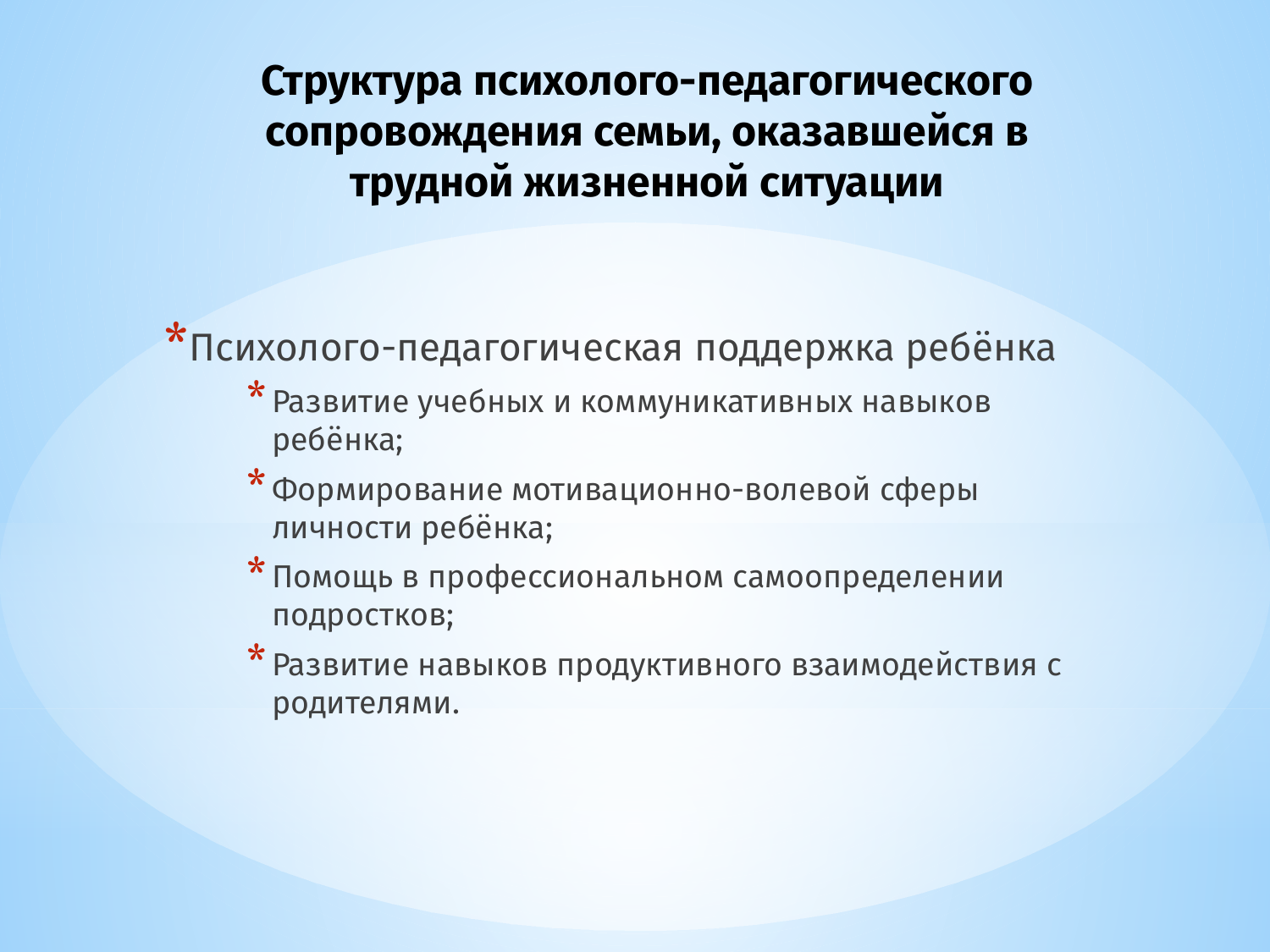

# Структура психолого-педагогического сопровождения семьи, оказавшейся в трудной жизненной ситуации
Психолого-педагогическая поддержка ребёнка
Развитие учебных и коммуникативных навыков ребёнка;
Формирование мотивационно-волевой сферы личности ребёнка;
Помощь в профессиональном самоопределении подростков;
Развитие навыков продуктивного взаимодействия с родителями.